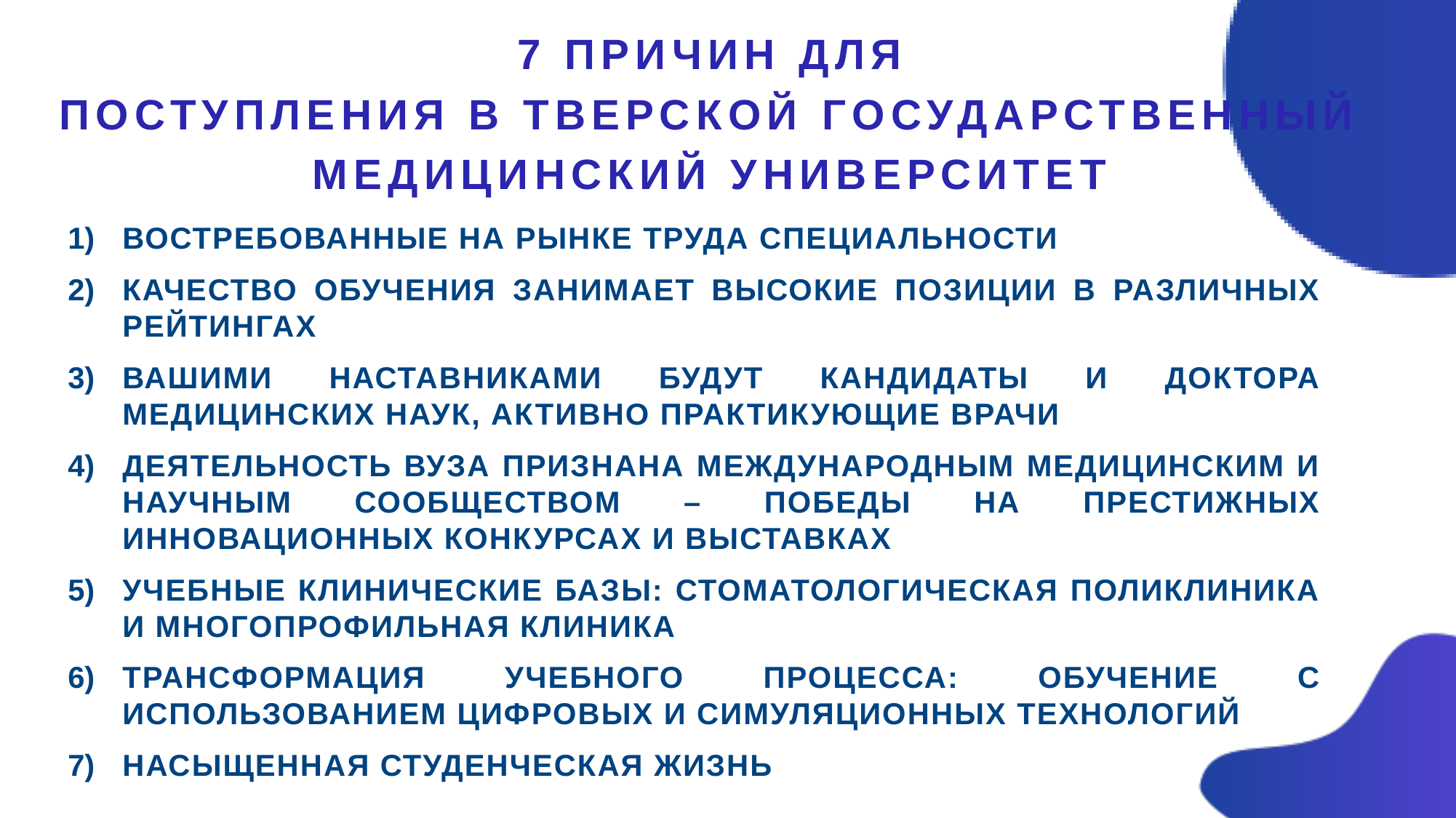

7 ПРИЧИН ДЛЯ
ПОСТУПЛЕНИЯ В ТВЕРСКОЙ ГОСУДАРСТВЕННЫЙ МЕДИЦИНСКИЙ УНИВЕРСИТЕТ
ВОСТРЕБОВАННЫЕ НА РЫНКЕ ТРУДА СПЕЦИАЛЬНОСТИ
КАЧЕСТВО ОБУЧЕНИЯ ЗАНИМАЕТ ВЫСОКИЕ ПОЗИЦИИ В РАЗЛИЧНЫХ РЕЙТИНГАХ
ВАШИМИ НАСТАВНИКАМИ БУДУТ КАНДИДАТЫ И ДОКТОРА МЕДИЦИНСКИХ НАУК, АКТИВНО ПРАКТИКУЮЩИЕ ВРАЧИ
ДЕЯТЕЛЬНОСТЬ ВУЗА ПРИЗНАНА МЕЖДУНАРОДНЫМ МЕДИЦИНСКИМ И НАУЧНЫМ СООБЩЕСТВОМ – ПОБЕДЫ НА ПРЕСТИЖНЫХ ИННОВАЦИОННЫХ КОНКУРСАХ И ВЫСТАВКАХ
УЧЕБНЫЕ КЛИНИЧЕСКИЕ БАЗЫ: СТОМАТОЛОГИЧЕСКАЯ ПОЛИКЛИНИКА И МНОГОПРОФИЛЬНАЯ КЛИНИКА
ТРАНСФОРМАЦИЯ УЧЕБНОГО ПРОЦЕССА: ОБУЧЕНИЕ С ИСПОЛЬЗОВАНИЕМ ЦИФРОВЫХ И СИМУЛЯЦИОННЫХ ТЕХНОЛОГИЙ
НАСЫЩЕННАЯ СТУДЕНЧЕСКАЯ ЖИЗНЬ